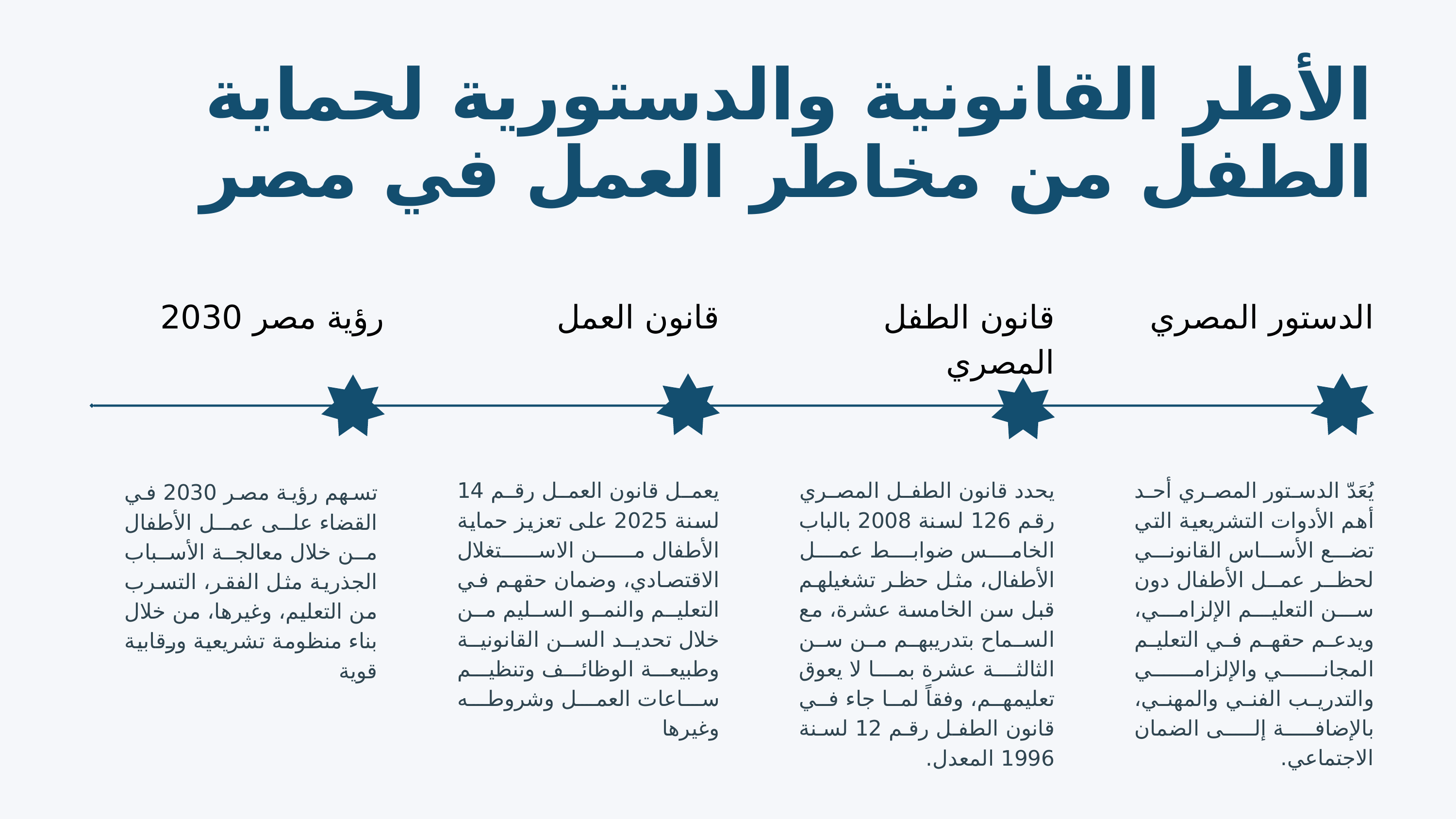

الأطر القانونية والدستورية لحماية الطفل من مخاطر العمل في مصر
رؤية مصر 2030
قانون العمل
قانون الطفل المصري
الدستور المصري

يعمل قانون العمل رقم 14 لسنة 2025 على تعزيز حماية الأطفال من الاستغلال الاقتصادي، وضمان حقهم في التعليم والنمو السليم من خلال تحديد السن القانونية وطبيعة الوظائف وتنظيم ساعات العمل وشروطه وغيرها
يحدد قانون الطفل المصري رقم 126 لسنة 2008 بالباب الخامس ضوابط عمل الأطفال، مثل حظر تشغيلهم قبل سن الخامسة عشرة، مع السماح بتدريبهم من سن الثالثة عشرة بما لا يعوق تعليمهم، وفقاً لما جاء في قانون الطفل رقم 12 لسنة 1996 المعدل.

يُعَدّ الدستور المصري أحد أهم الأدوات التشريعية التي تضع الأساس القانوني لحظر عمل الأطفال دون سن التعليم الإلزامي، ويدعم حقهم في التعليم المجاني والإلزامي والتدريب الفني والمهني، بالإضافة إلى الضمان الاجتماعي.
تسهم رؤية مصر 2030 في القضاء على عمل الأطفال من خلال معالجة الأسباب الجذرية مثل الفقر، التسرب من التعليم، وغيرها، من خلال بناء منظومة تشريعية ورقابية قوية